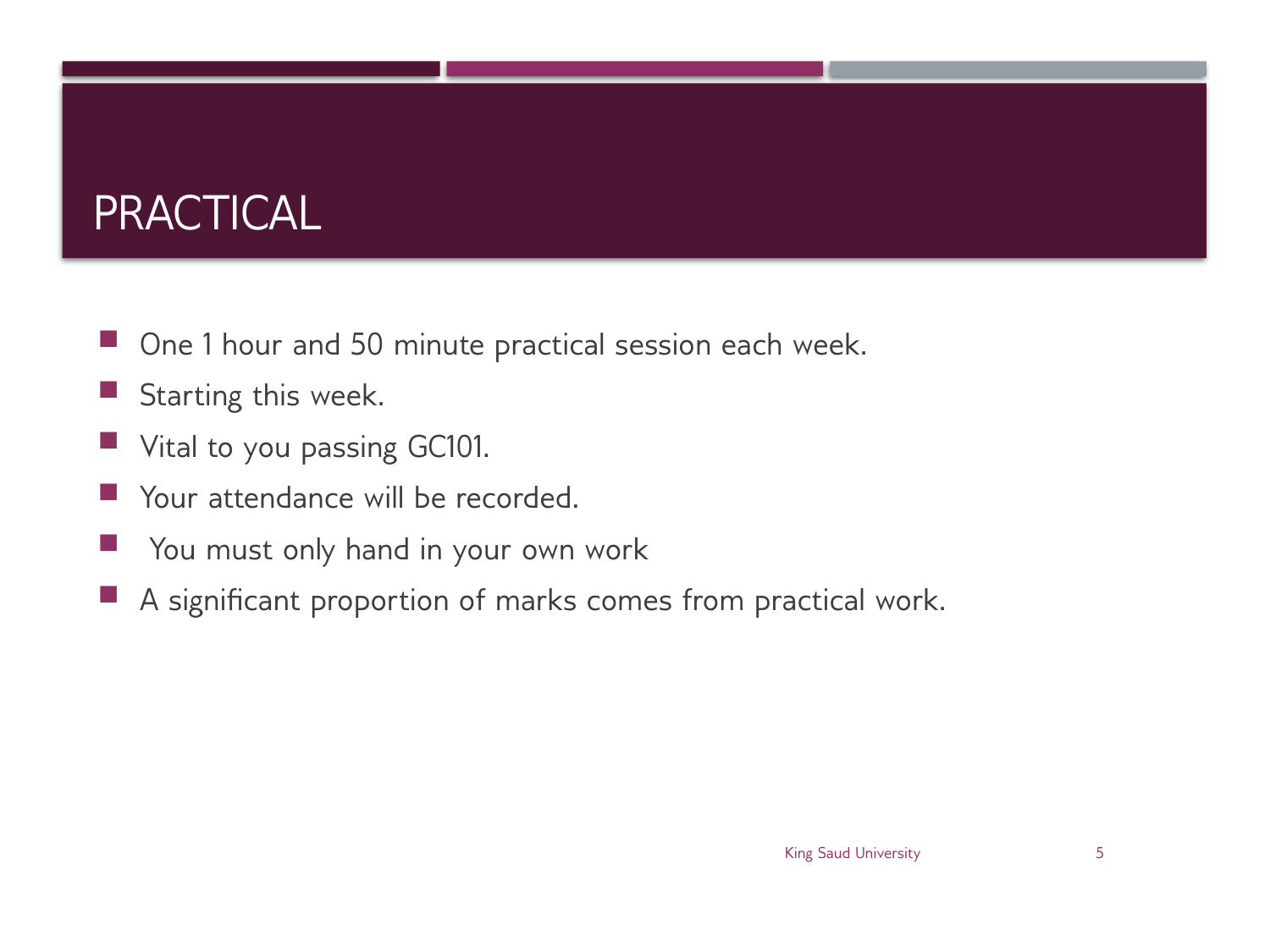

# Practical
One 1 hour and 50 minute practical session each week.
Starting this week.
Vital to you passing GC101.
Your attendance will be recorded.
 You must only hand in your own work
A significant proportion of marks comes from practical work.

King Saud University
5